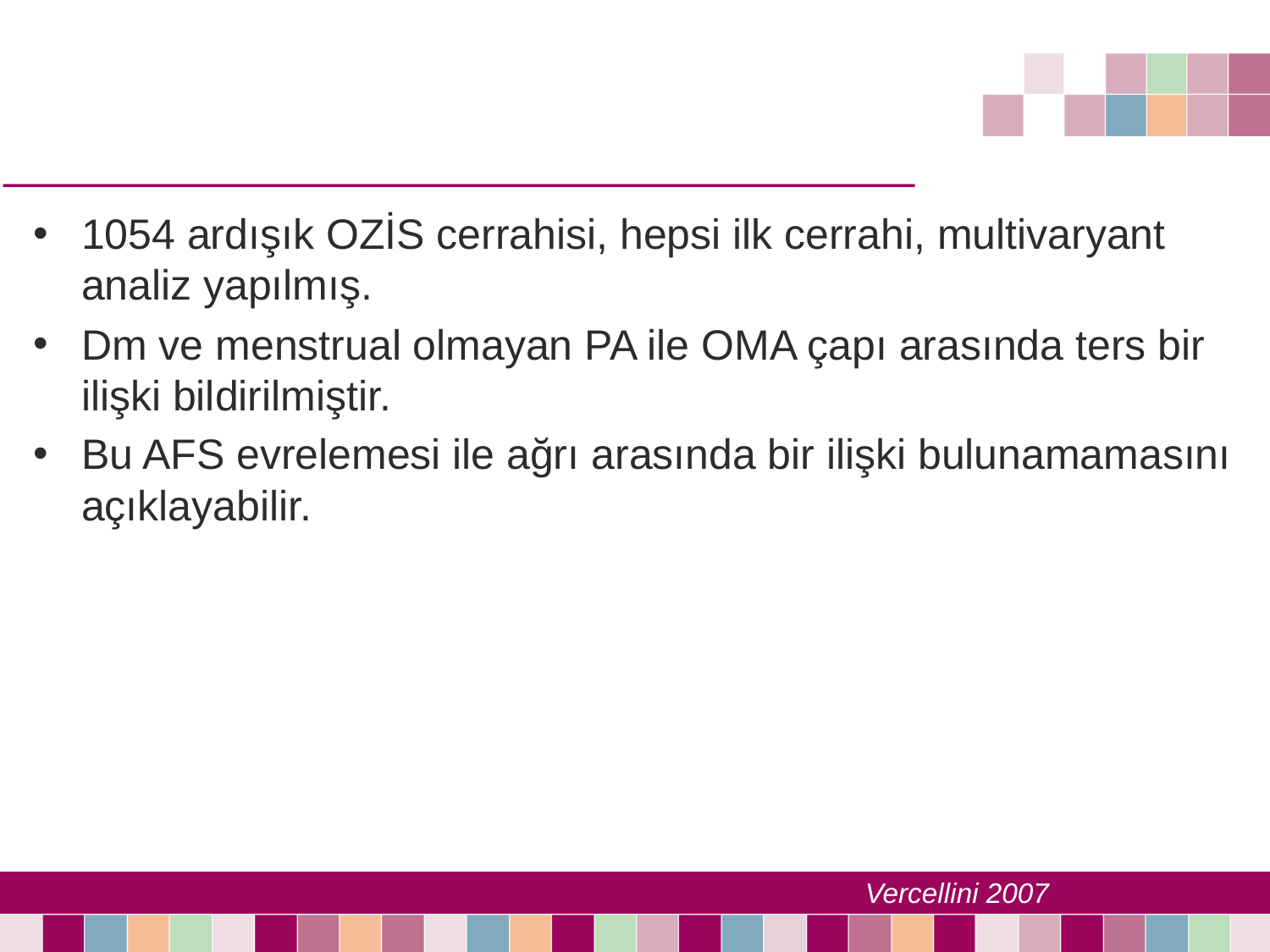

#
1054 ardışık OZİS cerrahisi, hepsi ilk cerrahi, multivaryant analiz yapılmış.
Dm ve menstrual olmayan PA ile OMA çapı arasında ters bir ilişki bildirilmiştir.
Bu AFS evrelemesi ile ağrı arasında bir ilişki bulunamamasını açıklayabilir.
Vercellini 2007